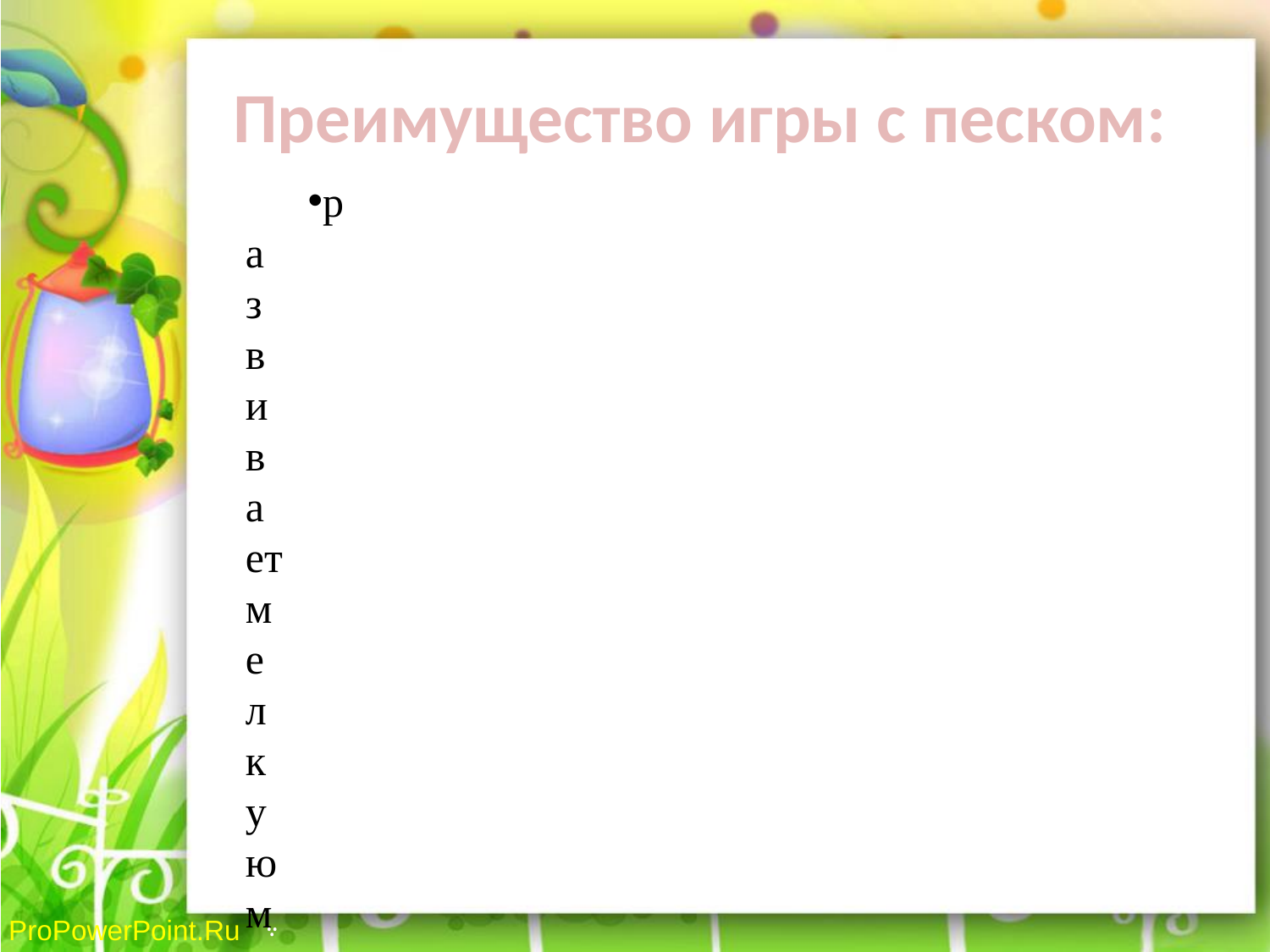

Преимущество игры с песком:
р݆а݆з݆в݆и݆в݆а݆ет м݆е݆л݆к݆у݆ю м݆о݆т݆о݆р݆и݆к݆у р݆у݆к݆;
р݆а݆з݆в݆и݆в݆а݆е݆т а݆к݆т݆и݆в݆н݆о݆с݆т݆ь݆, р݆а݆с݆ш݆и݆р݆я݆е݆т ж݆и݆з݆н݆е݆н݆н݆ы݆й о݆п݆ы݆т݆, п݆е݆р݆е݆д݆а݆в݆а݆е݆м݆ы݆й ……….п݆е݆д݆а݆г݆о݆г݆о݆м в б݆л݆и݆з݆к݆о݆й д݆л݆я р݆е݆б݆ён݆к݆а ф݆о݆р݆м݆е (п݆р݆и݆н݆ц݆и݆п д݆о݆с݆т݆у݆п݆н݆о݆с݆т݆и ….и݆н݆ф݆о݆р݆м݆а݆ц݆и݆и݆);
с݆п݆о݆с݆о݆б݆с݆т݆в݆у݆е݆т р݆а݆с݆ш݆и݆р݆е݆н݆и݆ю с݆л݆о݆в݆а݆р݆н݆о݆г݆о з݆а݆п݆а݆с݆а݆;
способствуе݆т݆ р݆а݆з݆в݆и݆т݆и݆ю с݆в݆я݆з݆н݆о݆й р݆е݆ч݆и݆;
с݆о݆в݆е݆р݆ш݆е݆н݆с݆т݆в݆у݆е݆т݆с݆я п݆р݆е݆д݆м݆е݆т݆н݆о݆-и݆г݆р݆о݆в݆а݆я д݆е݆я݆т݆е݆л݆ь݆н݆о݆с݆т݆ь݆, ч݆т݆о с݆п݆о݆с݆о݆б݆с݆т݆в݆у݆е݆т р݆а݆з݆в݆и݆т݆и݆ю       с݆ю݆ж݆е݆т݆н݆о – р݆о݆л݆е݆в݆о݆й и݆г݆р݆ы и к݆о݆м݆м݆у݆н݆и݆к݆а݆т݆и݆в݆н݆ы݆х н݆а݆в݆ы݆к݆о݆в р݆е݆б݆е݆н݆к݆а݆.